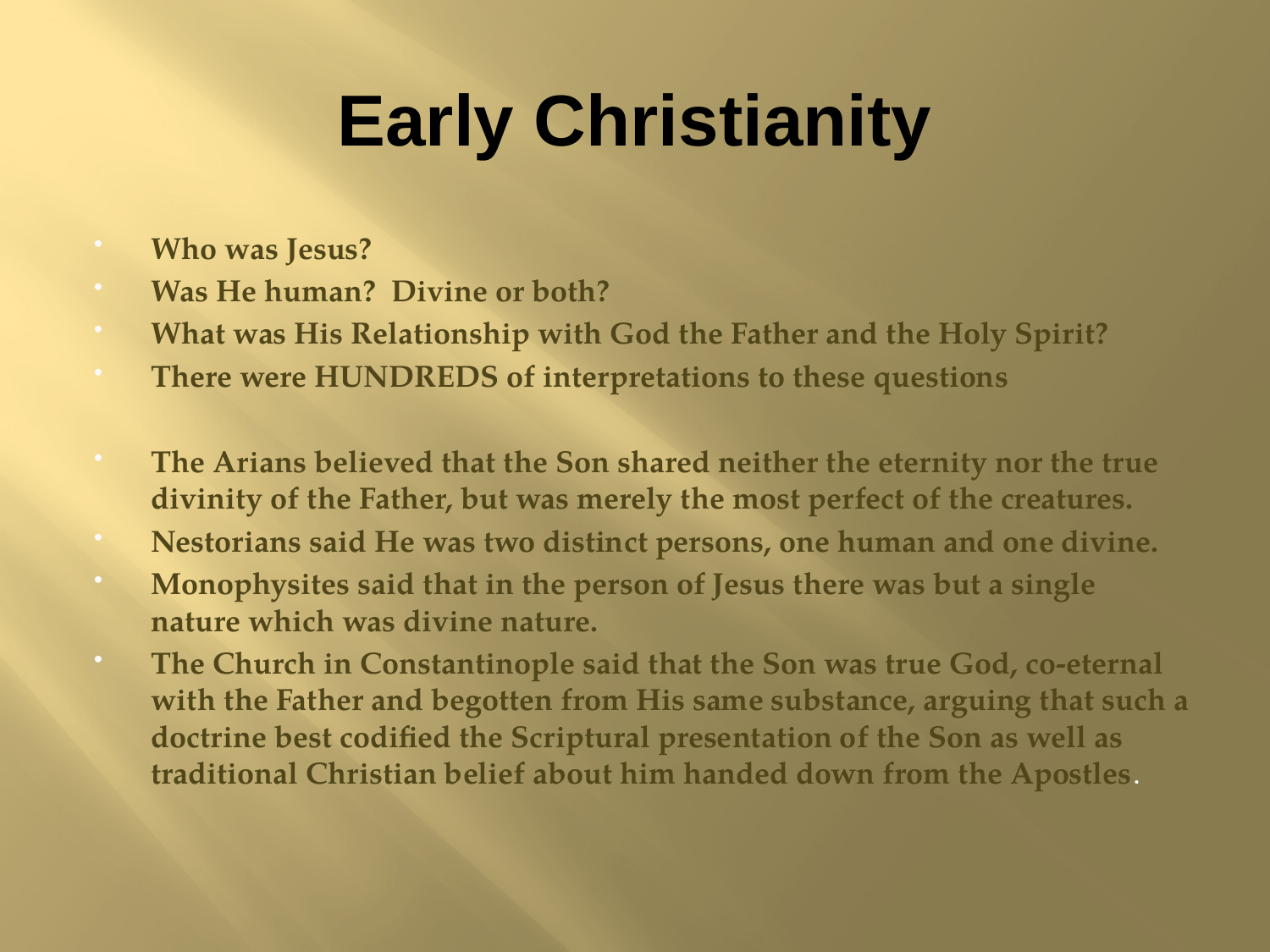

# Early Christianity
Who was Jesus?
Was He human?  Divine or both?
What was His Relationship with God the Father and the Holy Spirit?
There were HUNDREDS of interpretations to these questions

The Arians believed that the Son shared neither the eternity nor the true divinity of the Father, but was merely the most perfect of the creatures.
Nestorians said He was two distinct persons, one human and one divine.
Monophysites said that in the person of Jesus there was but a single nature which was divine nature.
The Church in Constantinople said that the Son was true God, co-eternal with the Father and begotten from His same substance, arguing that such a doctrine best codified the Scriptural presentation of the Son as well as traditional Christian belief about him handed down from the Apostles.